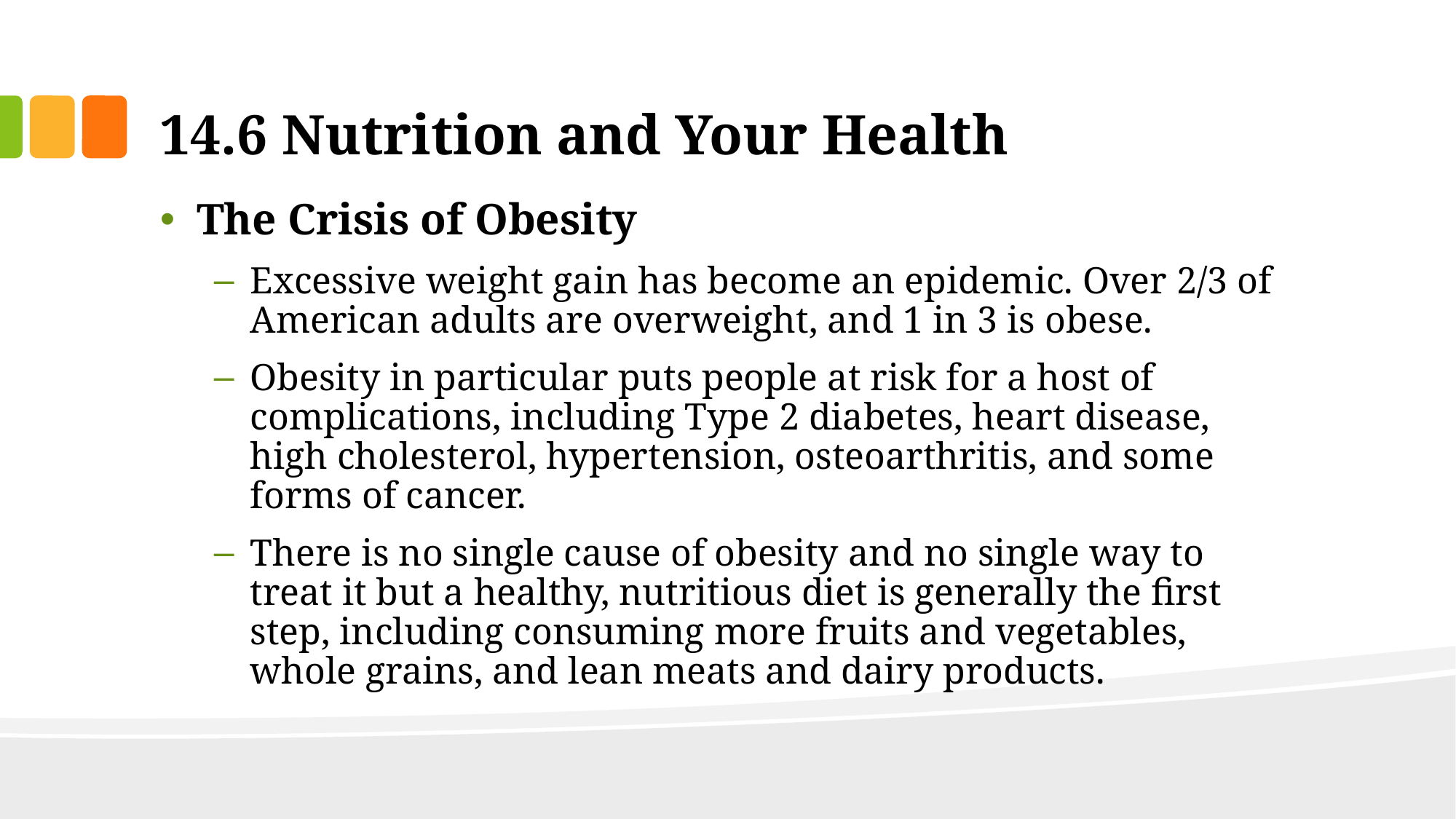

# 14.6 Nutrition and Your Health
The Crisis of Obesity
Excessive weight gain has become an epidemic. Over 2/3 of American adults are overweight, and 1 in 3 is obese.
Obesity in particular puts people at risk for a host of complications, including Type 2 diabetes, heart disease, high cholesterol, hypertension, osteoarthritis, and some forms of cancer.
There is no single cause of obesity and no single way to treat it but a healthy, nutritious diet is generally the first step, including consuming more fruits and vegetables, whole grains, and lean meats and dairy products.